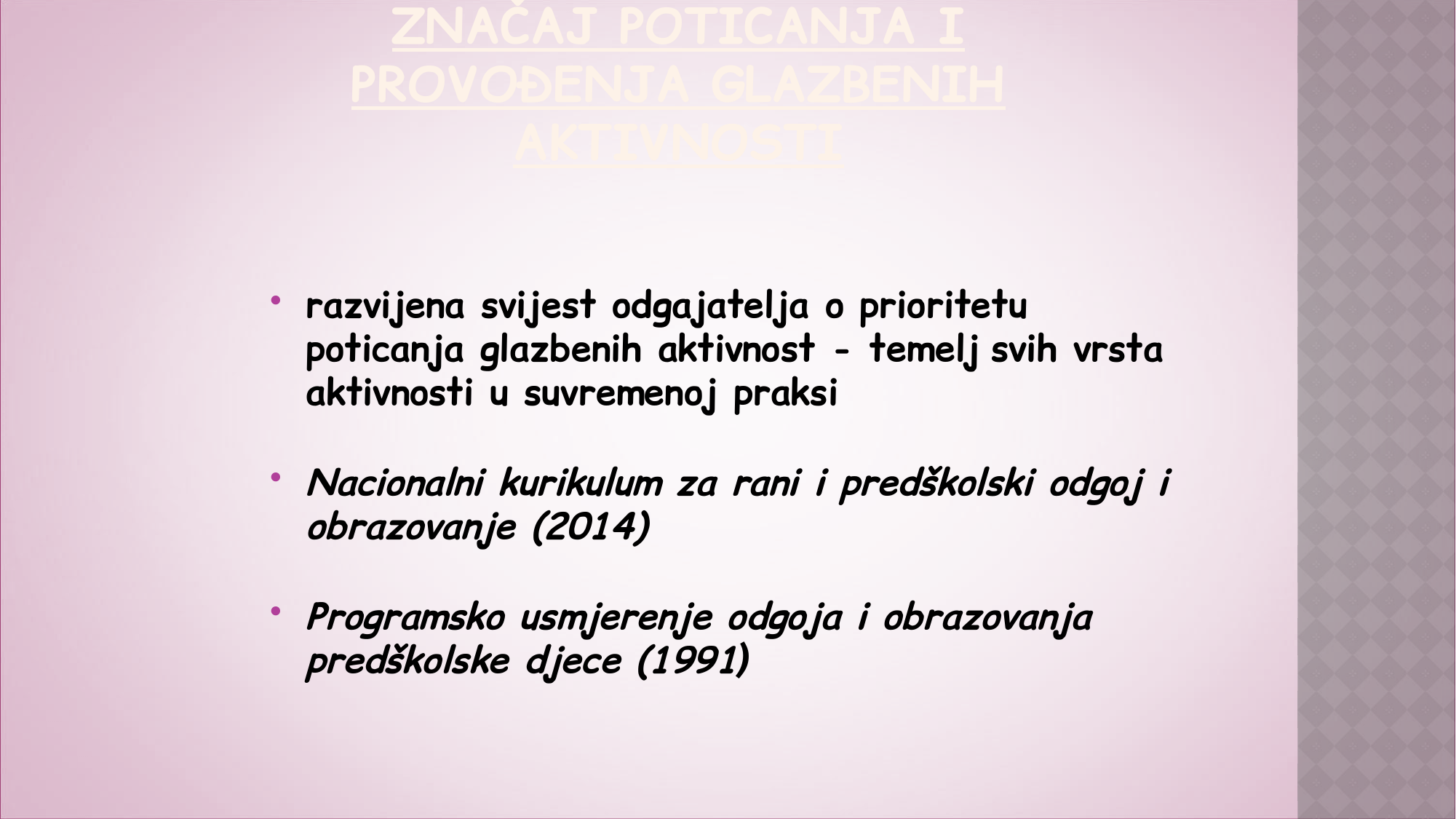

# značaj poticanja i provođenja glazbenih aktivnosti
razvijena svijest odgajatelja o prioritetu poticanja glazbenih aktivnost - temelj svih vrsta aktivnosti u suvremenoj praksi
Nacionalni kurikulum za rani i predškolski odgoj i obrazovanje (2014)
Programsko usmjerenje odgoja i obrazovanja predškolske djece (1991)